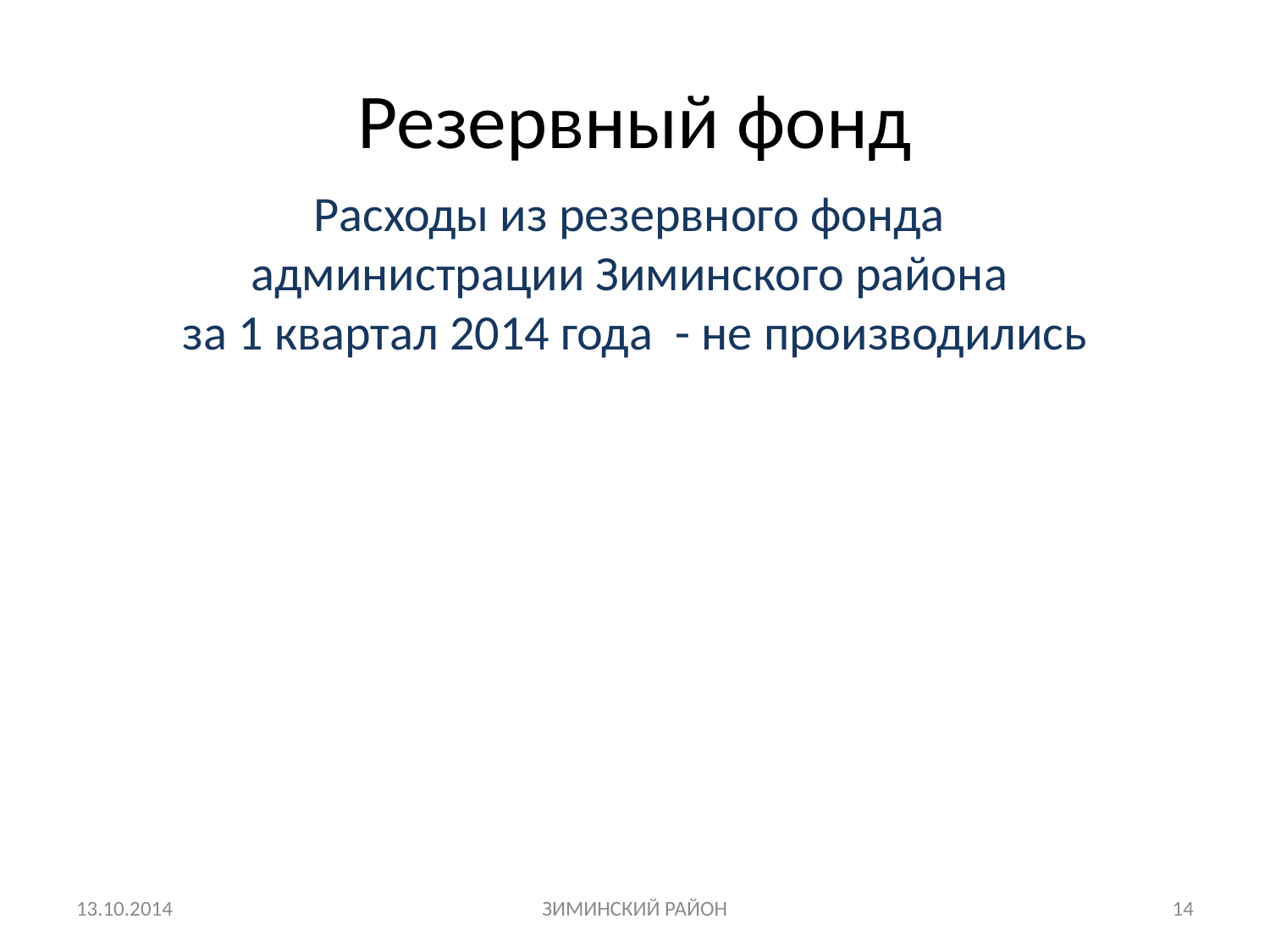

# Резервный фонд
Расходы из резервного фонда
администрации Зиминского района
за 1 квартал 2014 года  - не производились
13.10.2014
ЗИМИНСКИЙ РАЙОН
14